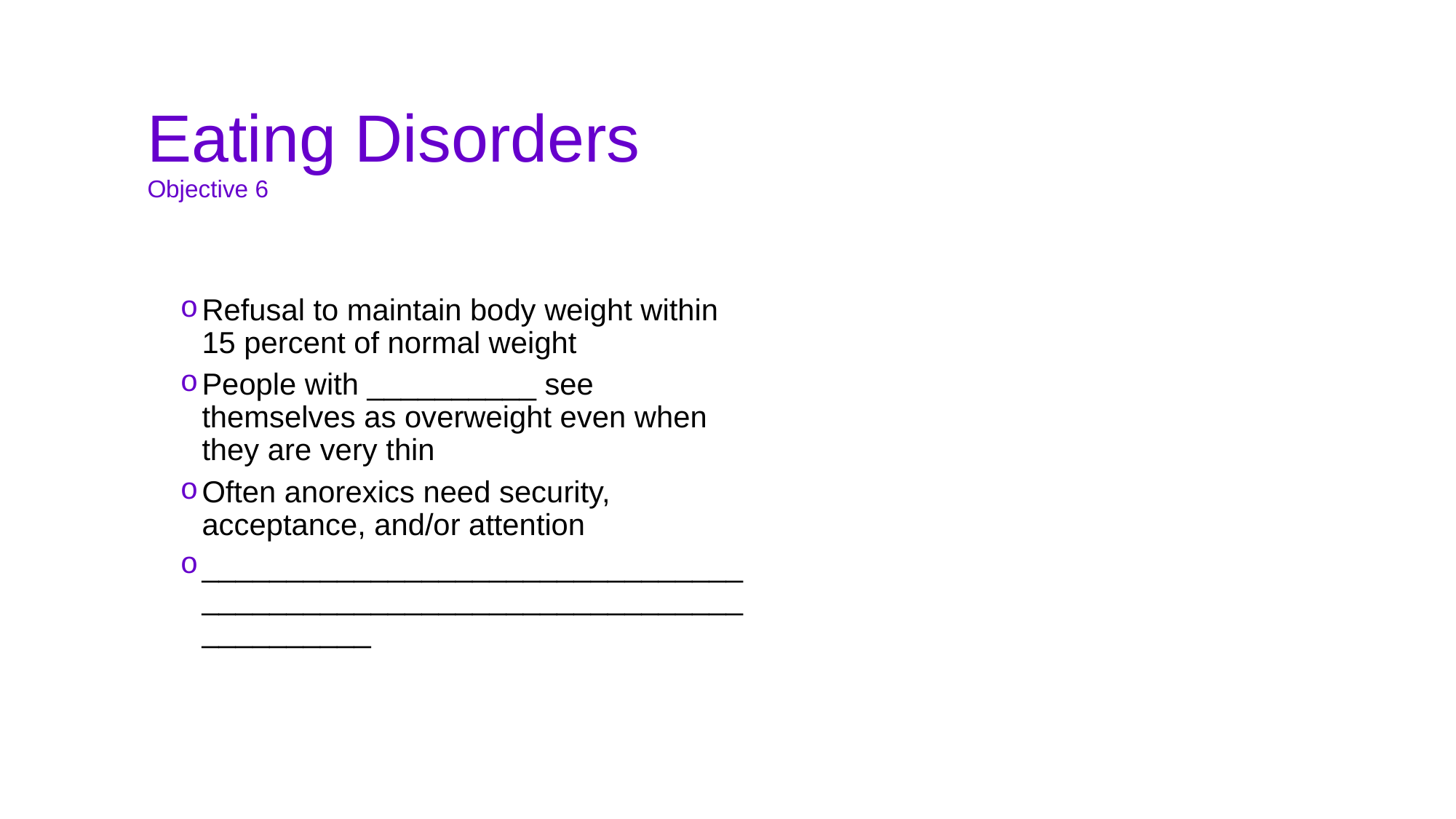

# Eating Disorders Objective 6

Refusal to maintain body weight within 15 percent of normal weight
People with __________ see themselves as overweight even when they are very thin
Often anorexics need security, acceptance, and/or attention
__________________________________________________________________________